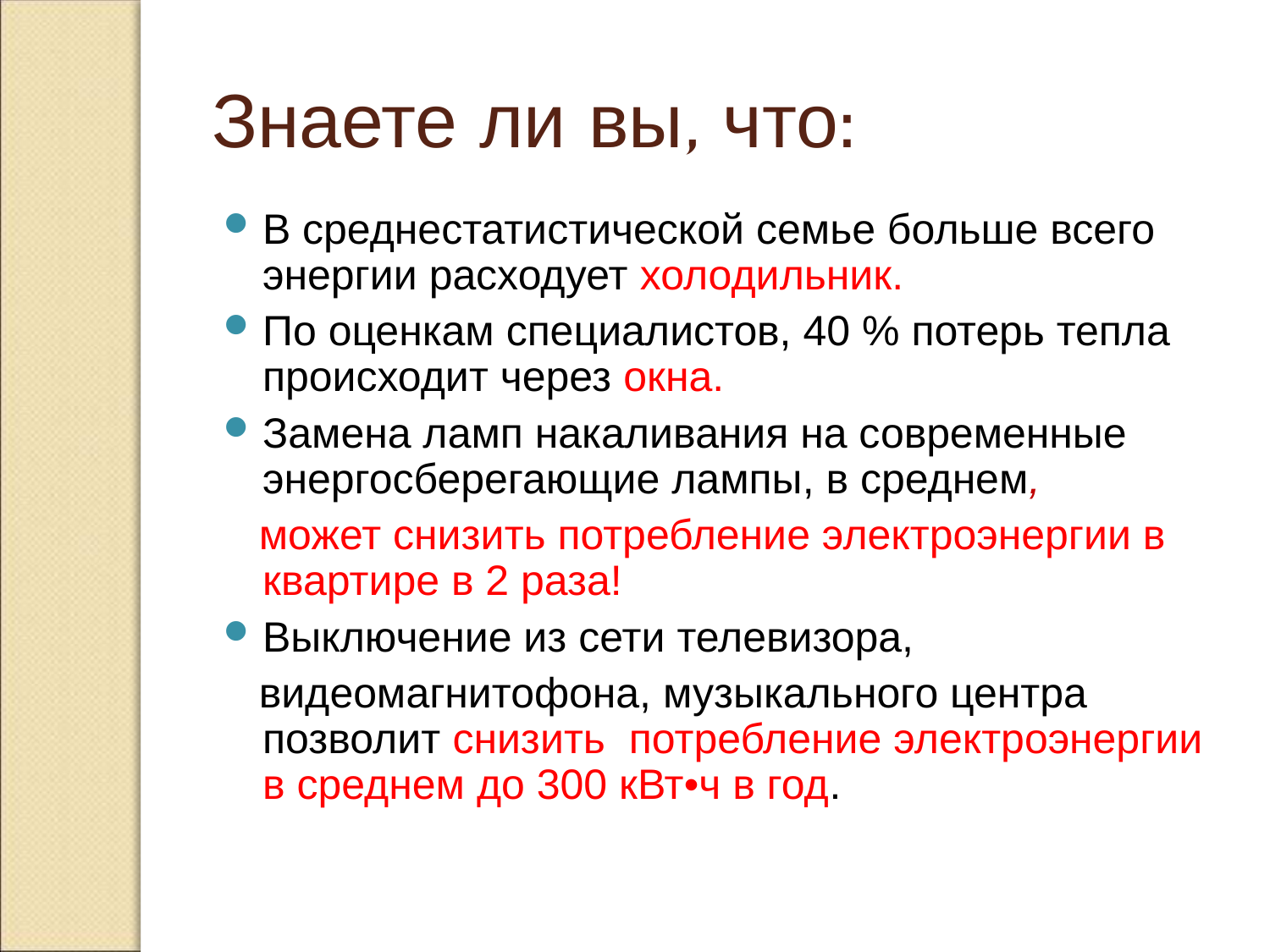

Знаете ли вы, что:
В среднестатистической семье больше всего энергии расходует холодильник.
По оценкам специалистов, 40 % потерь тепла происходит через окна.
Замена ламп накаливания на современные энергосберегающие лампы, в среднем,
   может снизить потребление электроэнергии в квартире в 2 раза!
Выключение из сети телевизора,
   видеомагнитофона, музыкального центра позволит снизить  потребление электроэнергии в среднем до 300 кВт•ч в год.